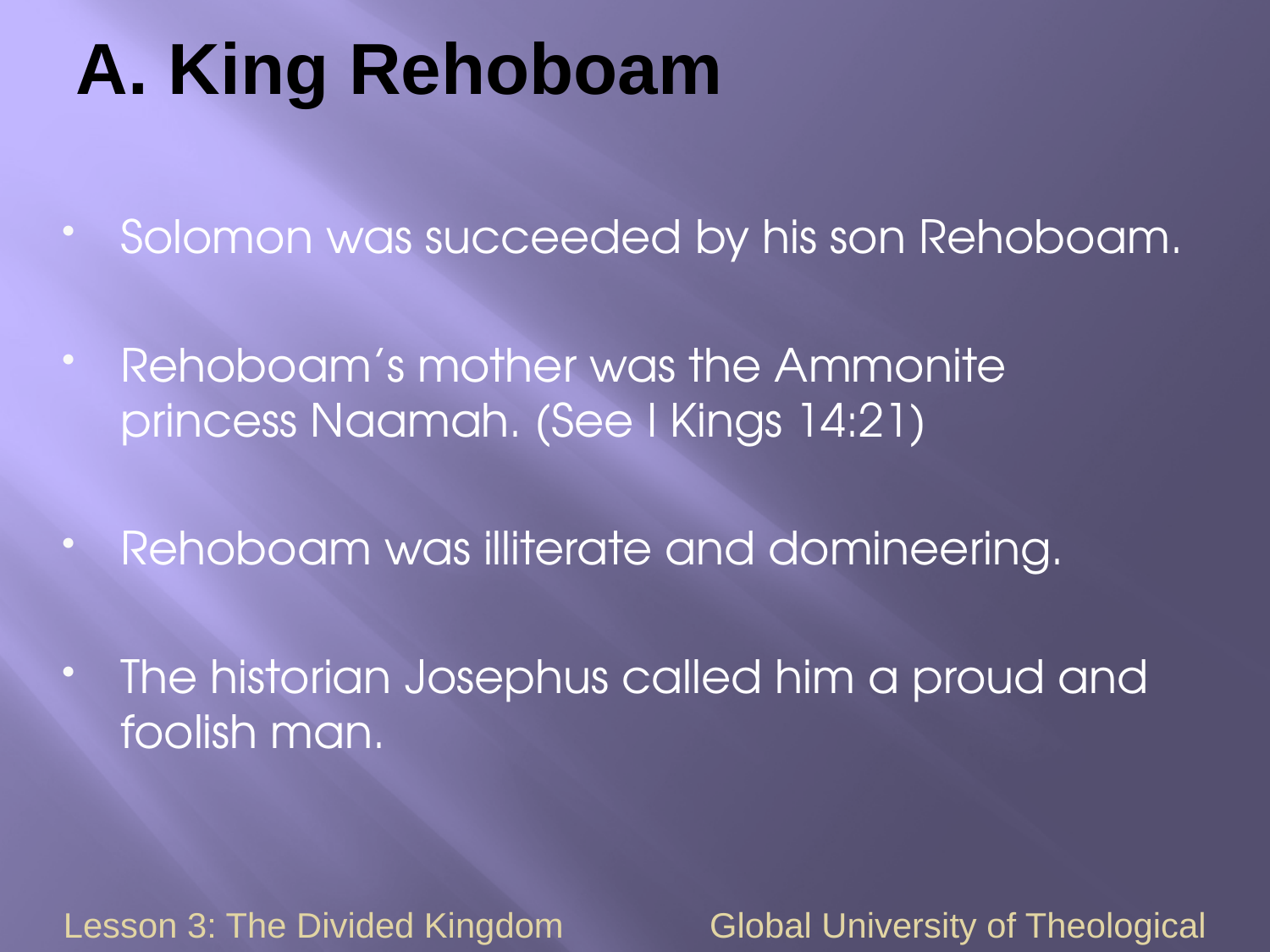

# A. King Rehoboam
Solomon was succeeded by his son Rehoboam.

Rehoboam’s mother was the Ammonite princess Naamah. (See I Kings 14:21)

Rehoboam was illiterate and domineering.

The historian Josephus called him a proud and foolish man.
Lesson 3: The Divided Kingdom               Global University of Theological Studies